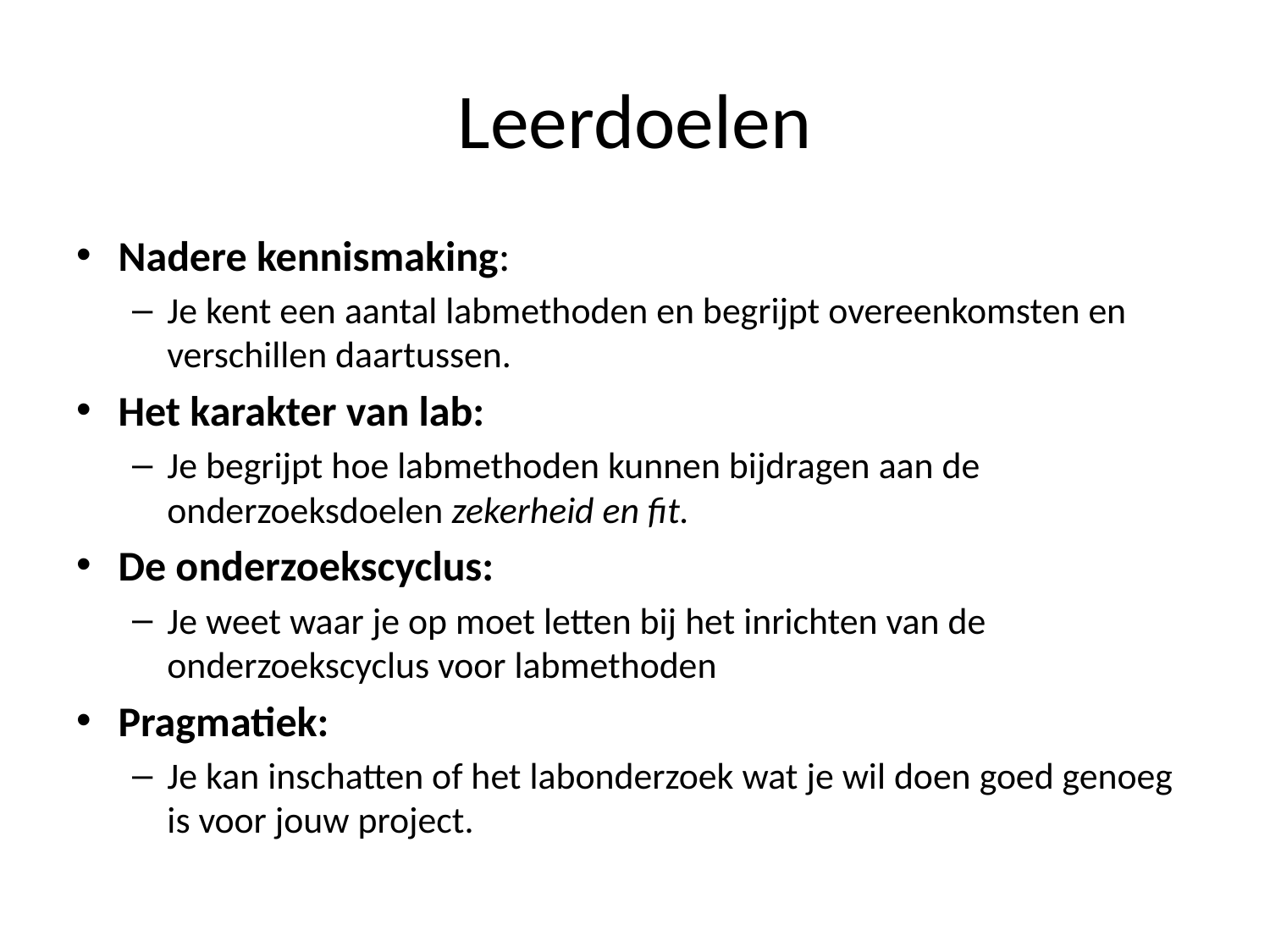

# Leerdoelen
Nadere kennismaking:
Je kent een aantal labmethoden en begrijpt overeenkomsten en verschillen daartussen.
Het karakter van lab:
Je begrijpt hoe labmethoden kunnen bijdragen aan de onderzoeksdoelen zekerheid en fit.
De onderzoekscyclus:
Je weet waar je op moet letten bij het inrichten van de onderzoekscyclus voor labmethoden
Pragmatiek:
Je kan inschatten of het labonderzoek wat je wil doen goed genoeg is voor jouw project.